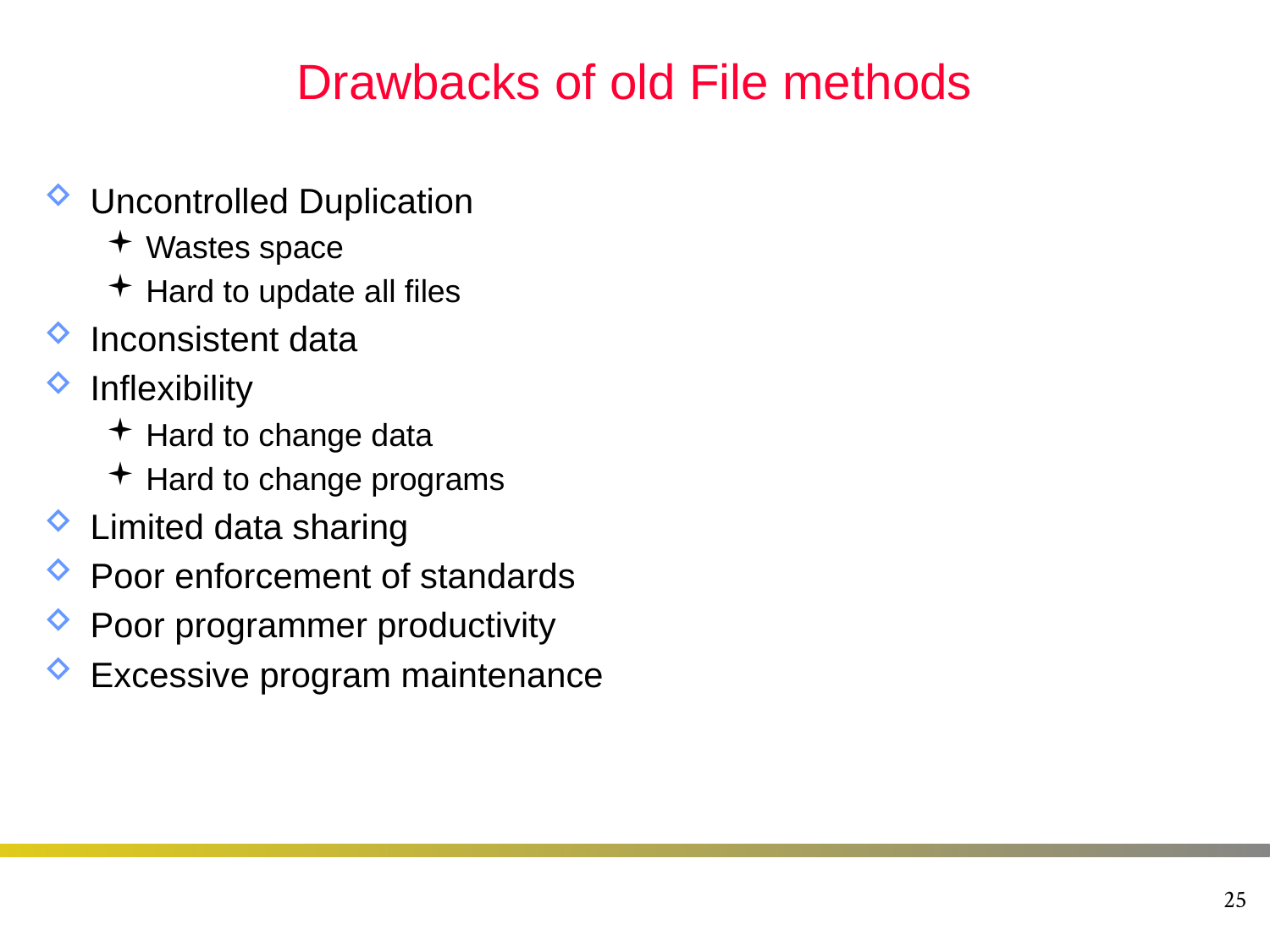

# Drawbacks of old File methods
Uncontrolled Duplication
Wastes space
Hard to update all files
Inconsistent data
Inflexibility
Hard to change data
Hard to change programs
Limited data sharing
Poor enforcement of standards
Poor programmer productivity
Excessive program maintenance
25